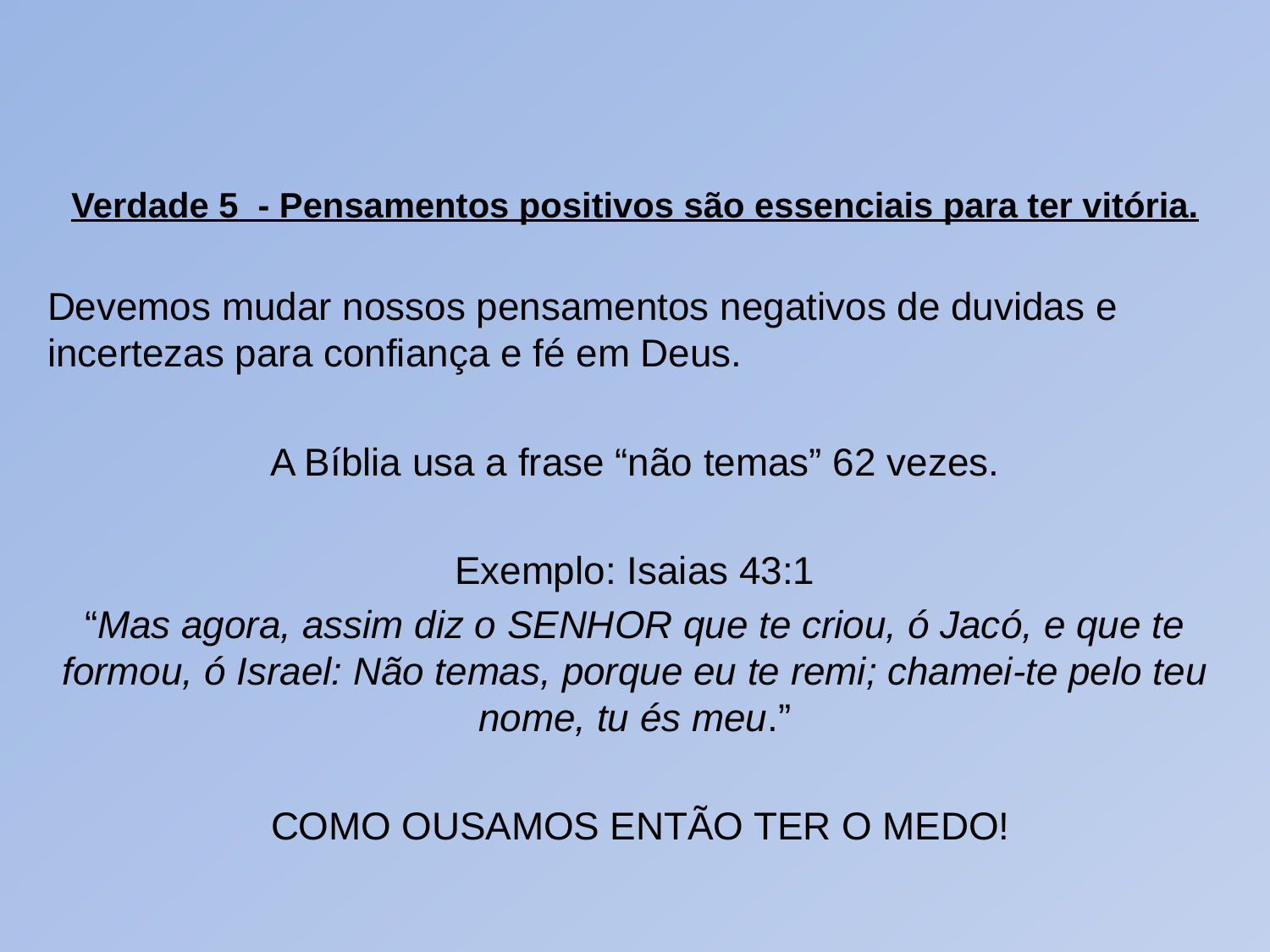

#
Verdade 5  - Pensamentos positivos são essenciais para ter vitória.

Devemos mudar nossos pensamentos negativos de duvidas e incertezas para confiança e fé em Deus.

A Bíblia usa a frase “não temas” 62 vezes.

Exemplo: Isaias 43:1
“Mas agora, assim diz o SENHOR que te criou, ó Jacó, e que te formou, ó Israel: Não temas, porque eu te remi; chamei-te pelo teu nome, tu és meu.”

 COMO OUSAMOS ENTÃO TER O MEDO!